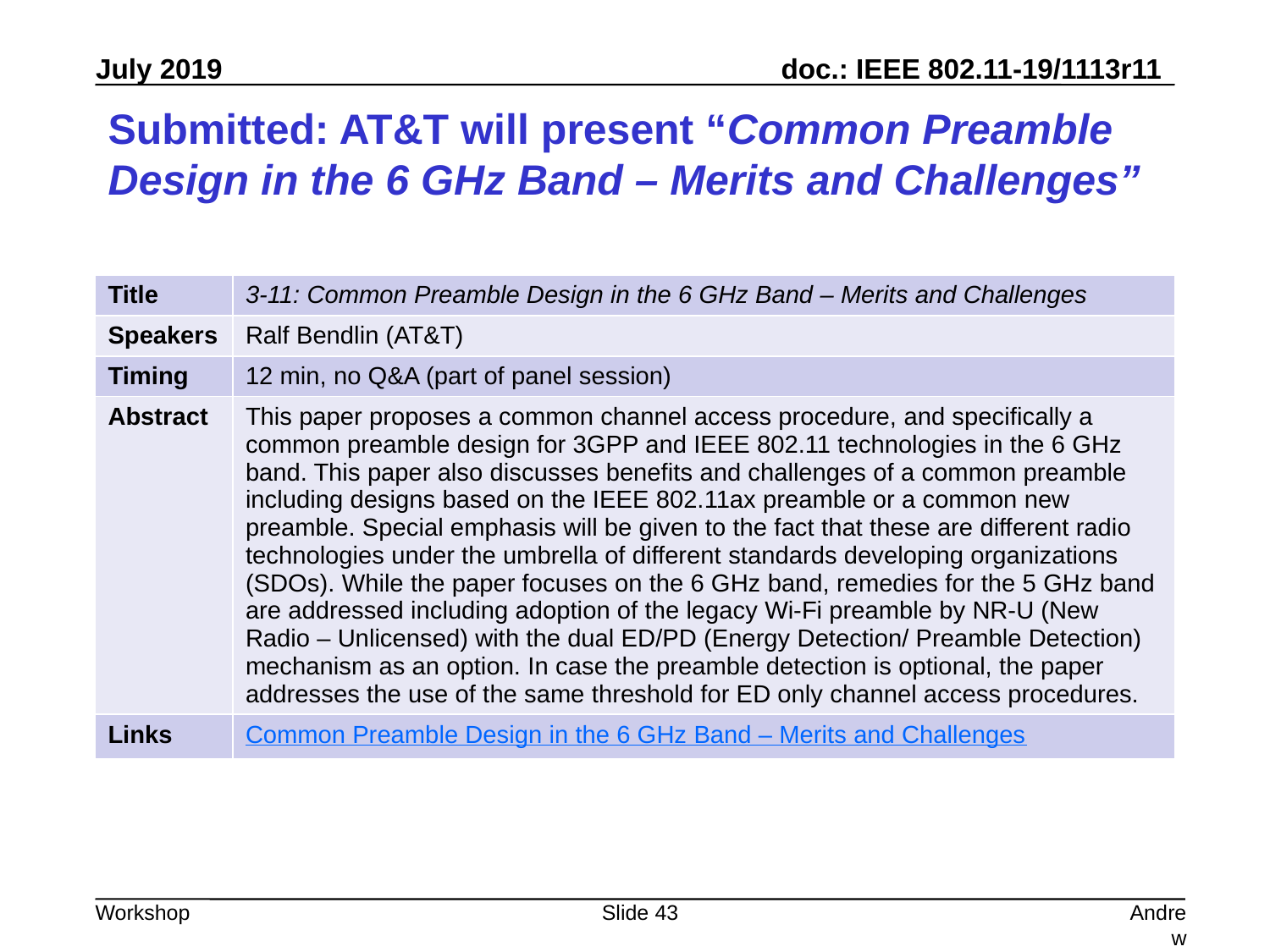

# Submitted: AT&T will present “Common Preamble Design in the 6 GHz Band – Merits and Challenges”
| Title | 3-11: Common Preamble Design in the 6 GHz Band – Merits and Challenges |
| --- | --- |
| Speakers | Ralf Bendlin (AT&T) |
| Timing | 12 min, no Q&A (part of panel session) |
| Abstract | This paper proposes a common channel access procedure, and specifically a common preamble design for 3GPP and IEEE 802.11 technologies in the 6 GHz band. This paper also discusses benefits and challenges of a common preamble including designs based on the IEEE 802.11ax preamble or a common new preamble. Special emphasis will be given to the fact that these are different radio technologies under the umbrella of different standards developing organizations (SDOs). While the paper focuses on the 6 GHz band, remedies for the 5 GHz band are addressed including adoption of the legacy Wi-Fi preamble by NR-U (New Radio – Unlicensed) with the dual ED/PD (Energy Detection/ Preamble Detection) mechanism as an option. In case the preamble detection is optional, the paper addresses the use of the same threshold for ED only channel access procedures. |
| Links | Common Preamble Design in the 6 GHz Band – Merits and Challenges |
Slide 43
Andrew Myles, Cisco